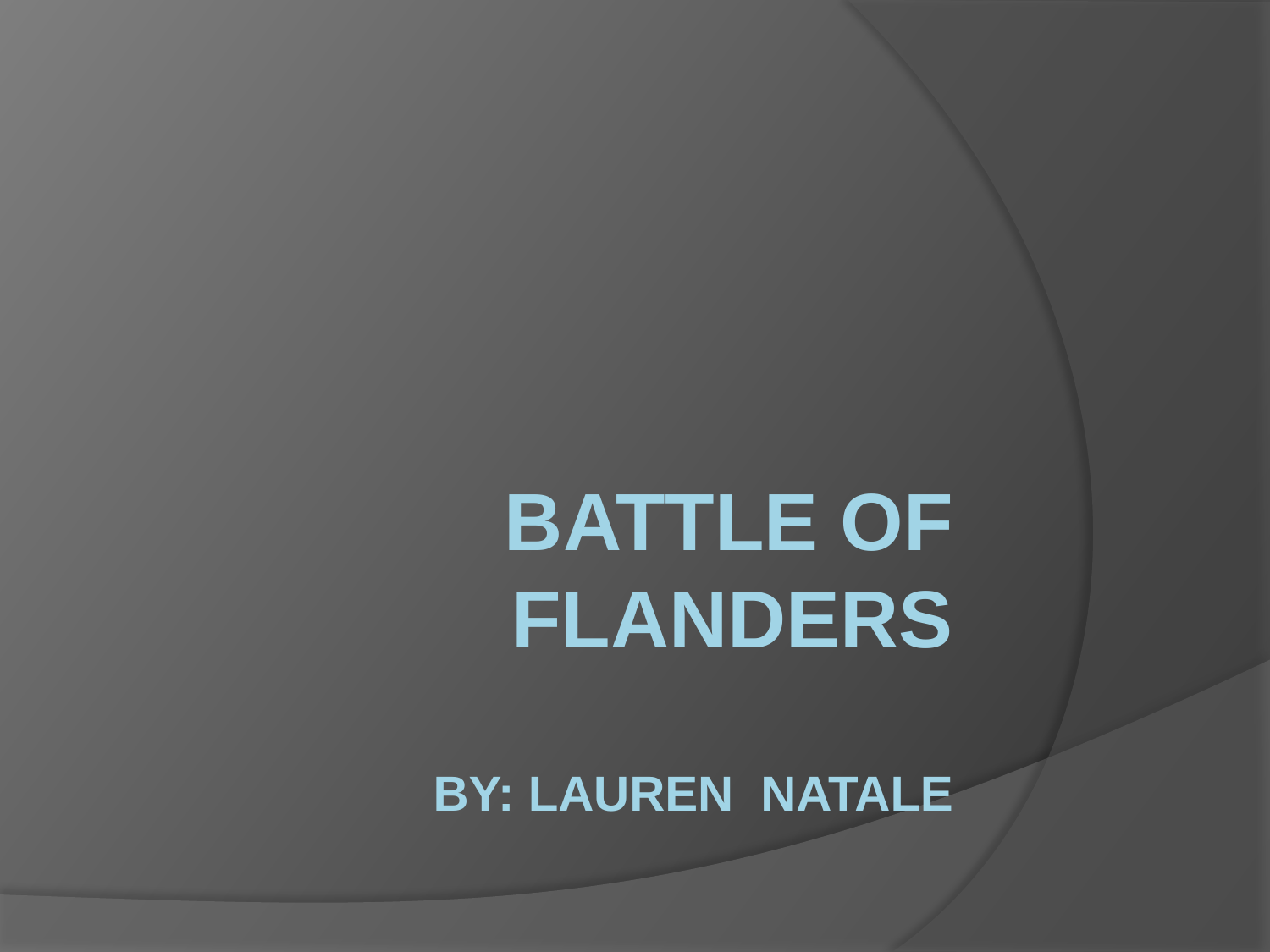

# Battle of Flanders by: Lauren  Natale